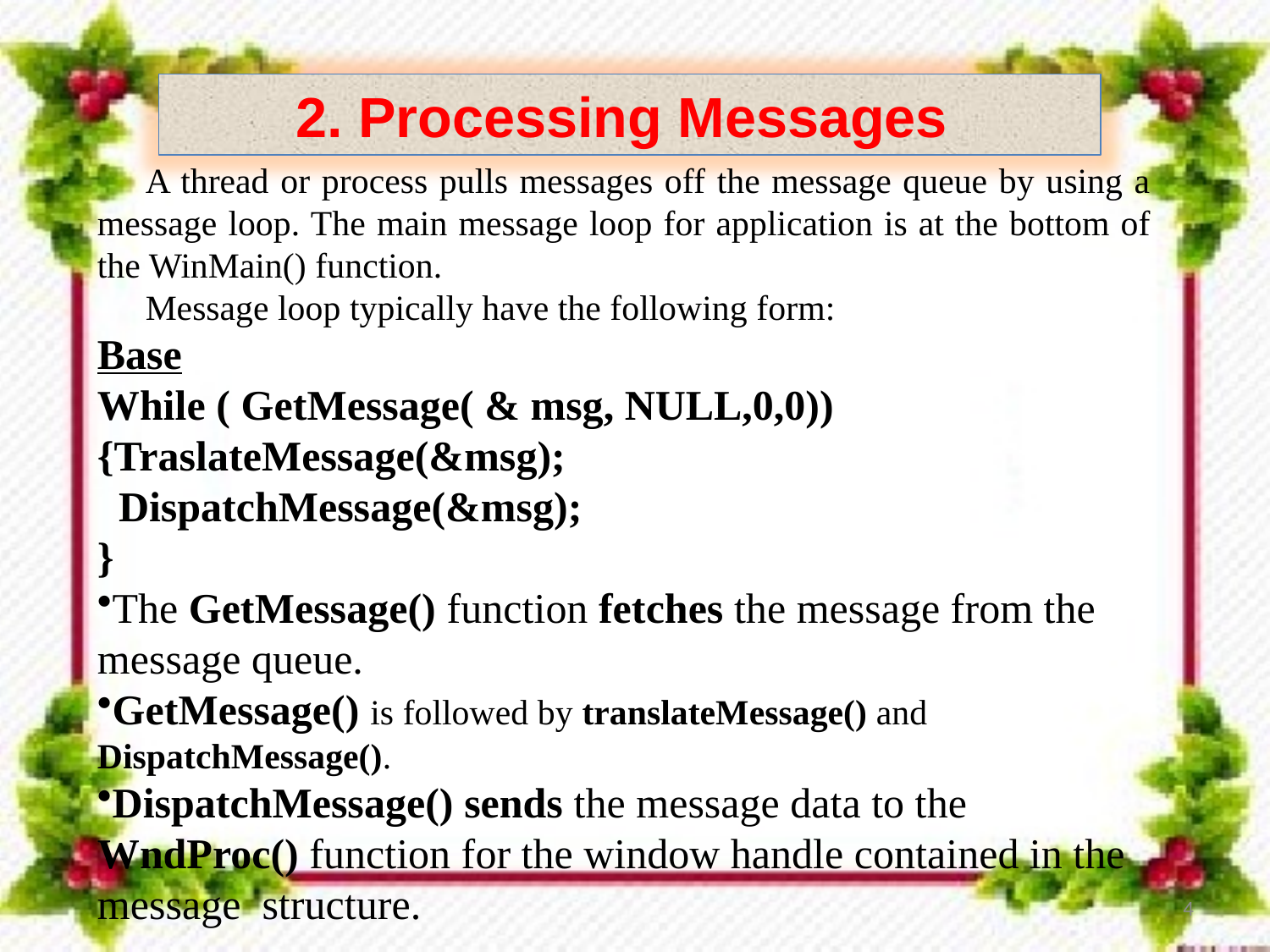

2. Processing Messages
A thread or process pulls messages off the message queue by using a message loop. The main message loop for application is at the bottom of the WinMain() function.
Message loop typically have the following form:
Base
While ( GetMessage( & msg, NULL,0,0))
{TraslateMessage(&msg);
  DispatchMessage(&msg);
}
The GetMessage() function fetches the message from the message queue.
GetMessage() is followed by translateMessage() and DispatchMessage().
DispatchMessage() sends the message data to the WndProc() function for the window handle contained in the message  structure.
4